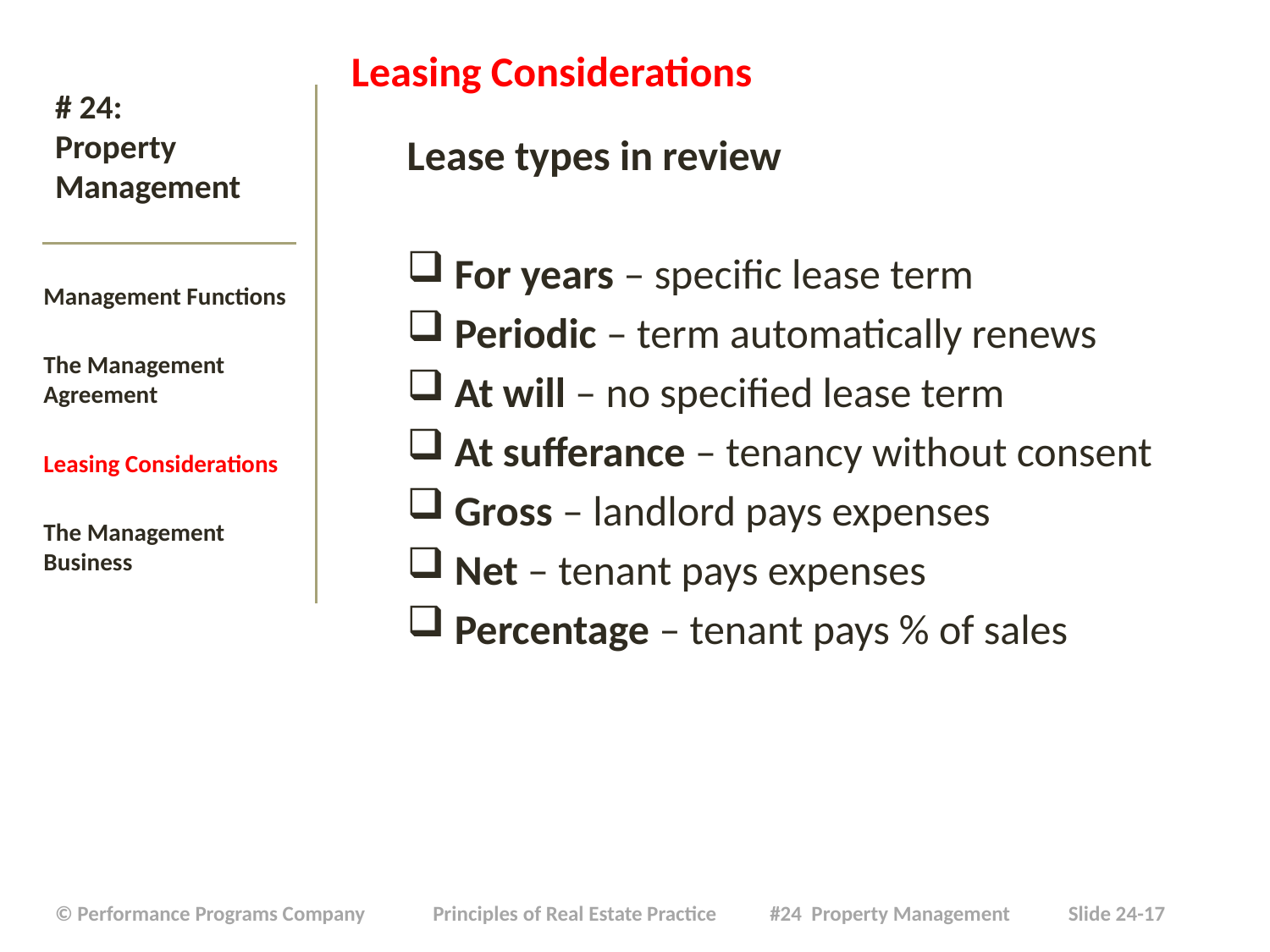

Leasing Considerations

Lease types in review

For years – specific lease term
Periodic – term automatically renews
At will – no specified lease term
At sufferance – tenancy without consent
Gross – landlord pays expenses
Net – tenant pays expenses
Percentage – tenant pays % of sales
# # 24: Property Management

Management Functions

The Management Agreement

Leasing Considerations

The Management Business

| © Performance Programs Company Principles of Real Estate Practice #24 Property Management Slide 24-17 |
| --- |